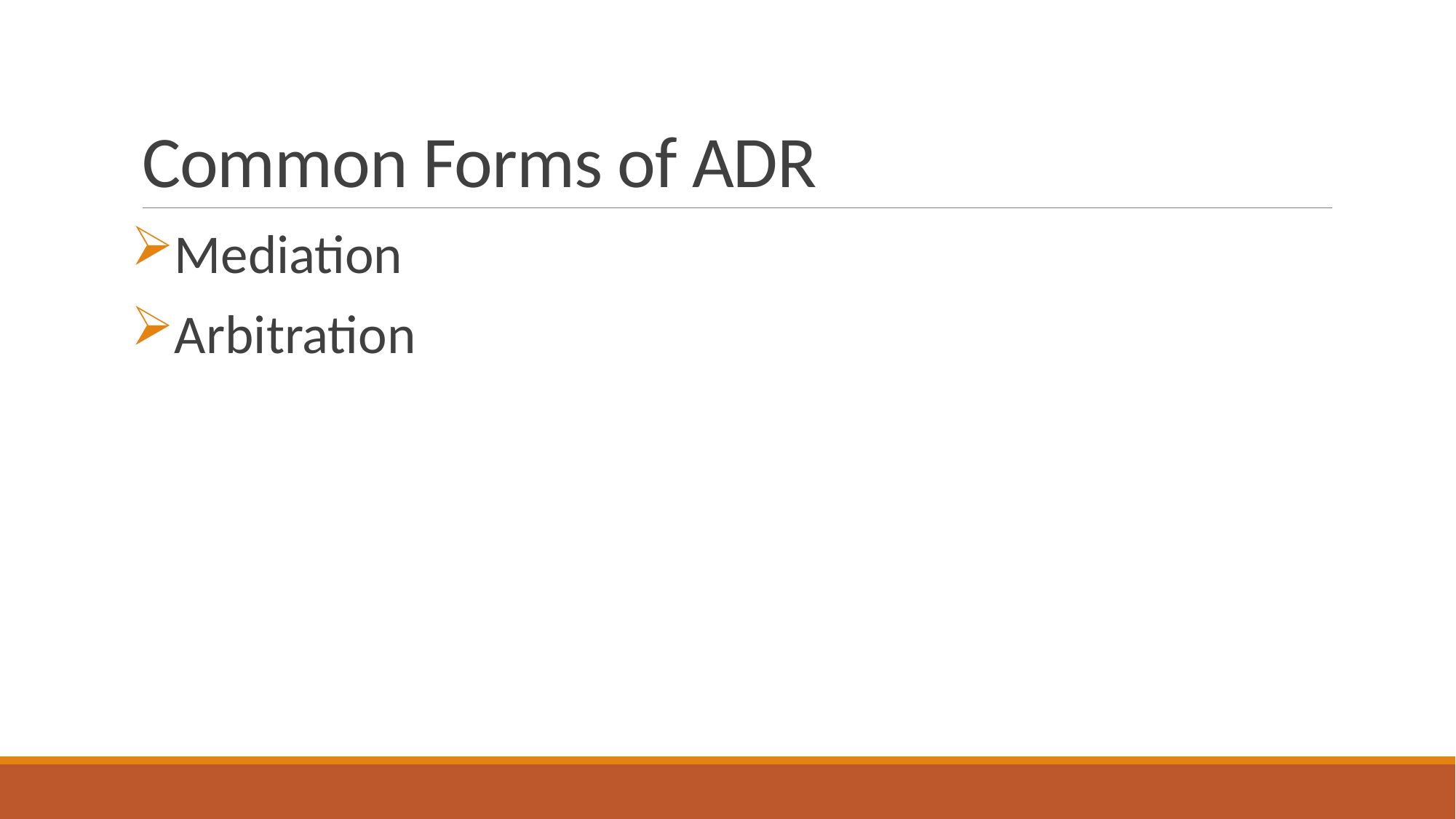

# Common Forms of ADR
Mediation
Arbitration